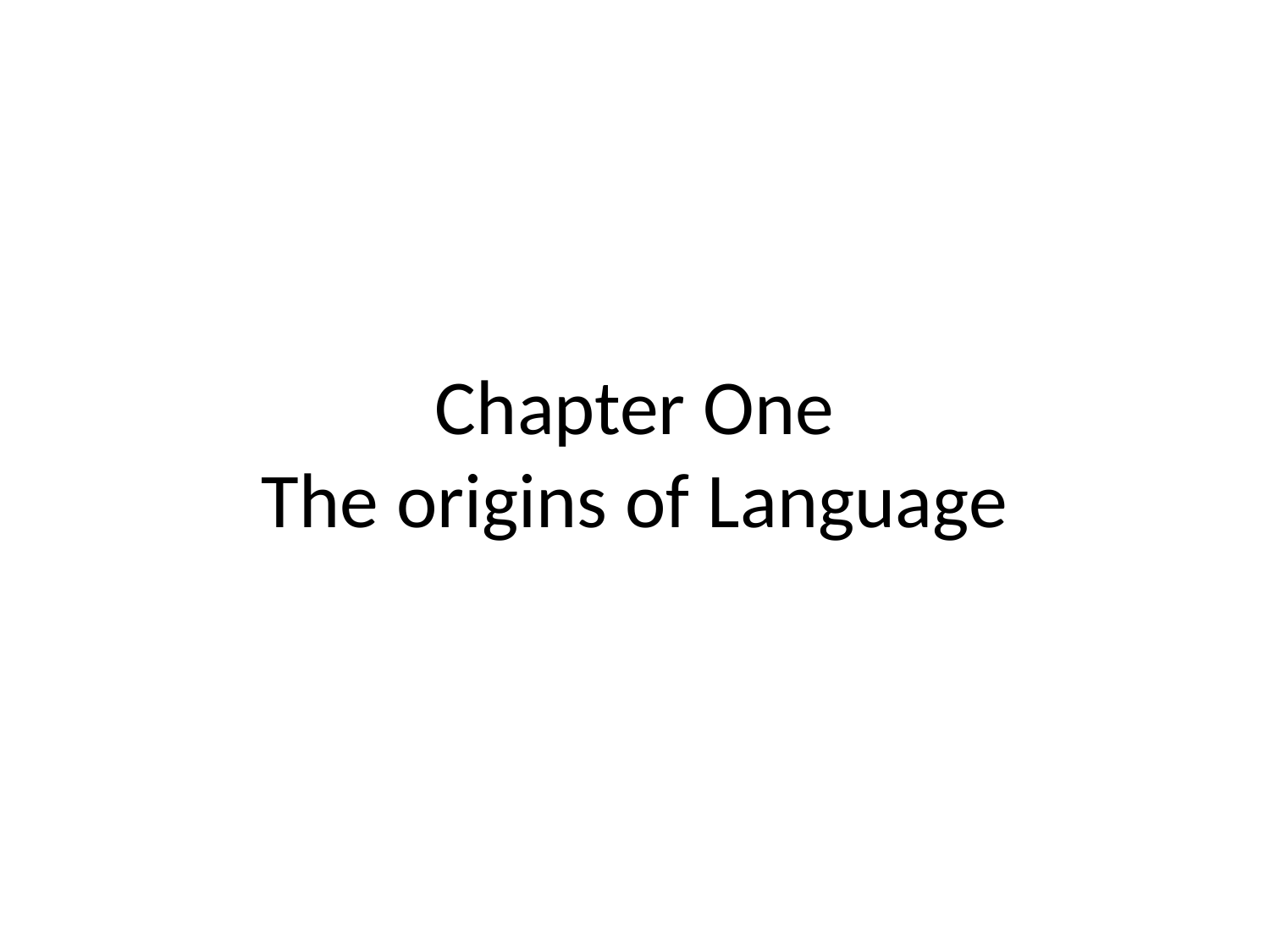

# Chapter One The origins of Language